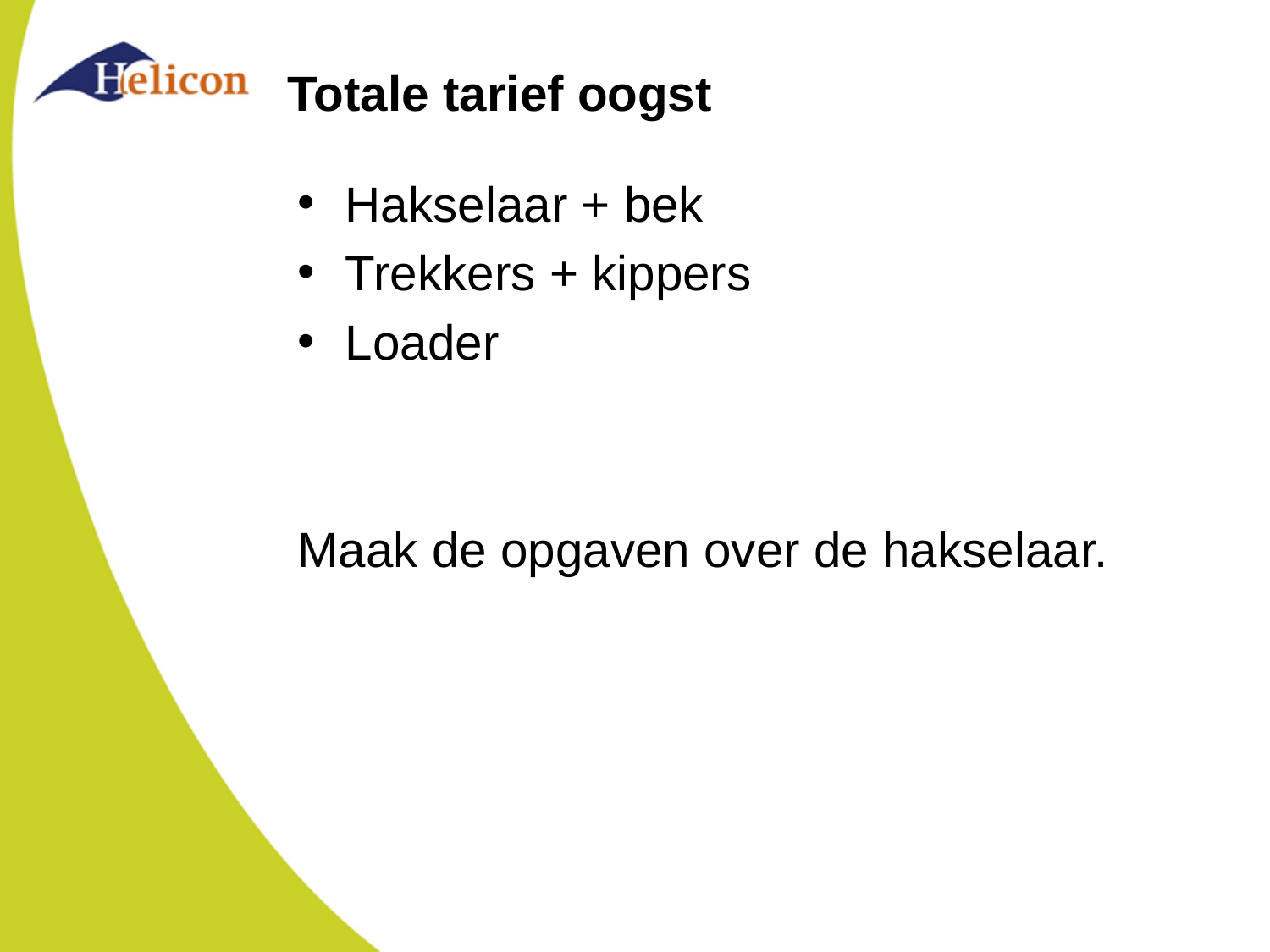

# Totale tarief oogst
Hakselaar + bek
Trekkers + kippers
Loader

Maak de opgaven over de hakselaar.